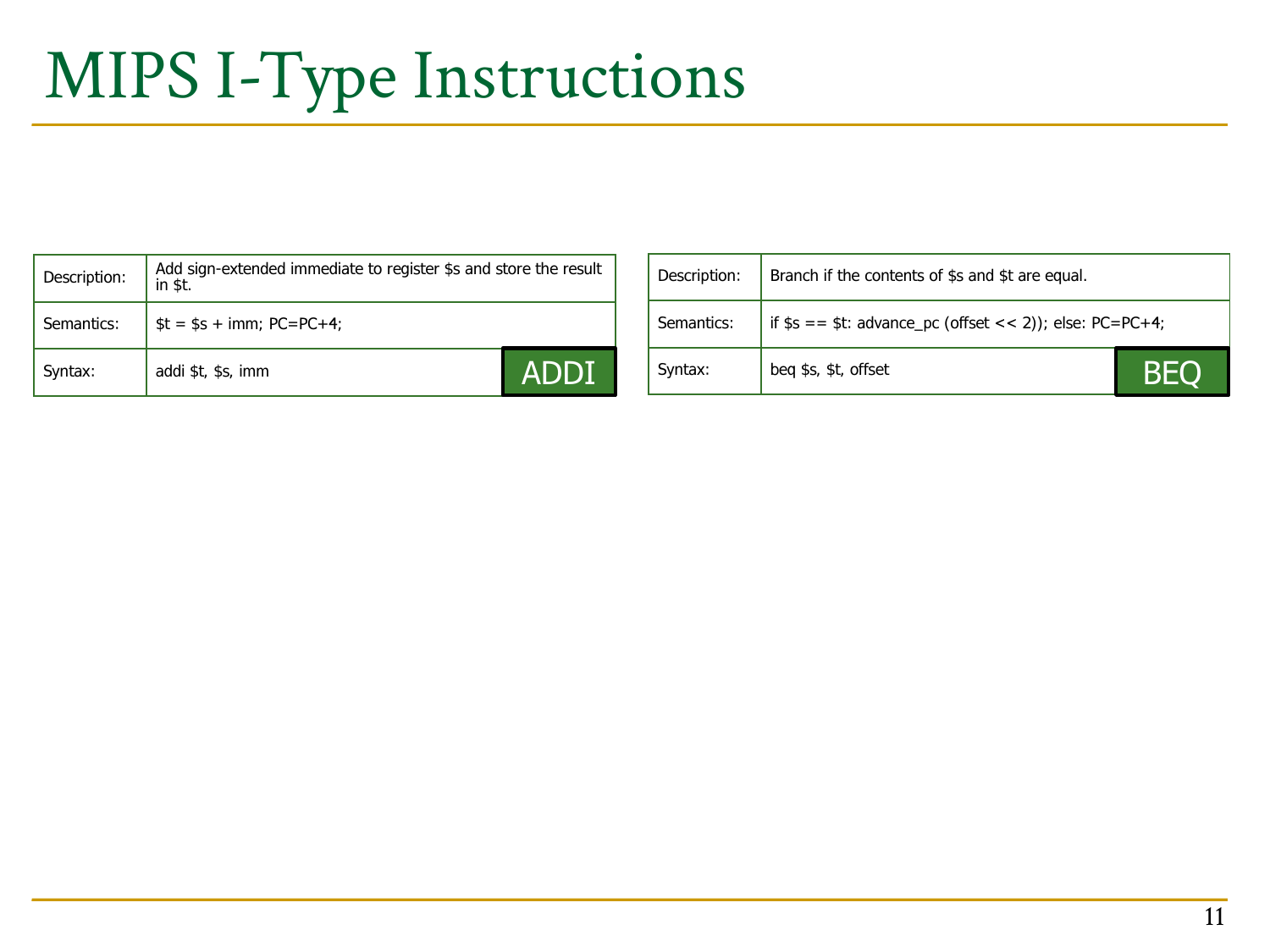

# MIPS I-Type Instructions
| Description: | Branch if the contents of $s and $t are equal. |
| --- | --- |
| Semantics: | if $s == $t: advance\_pc (offset << 2)); else: PC=PC+4; |
| Syntax: | beq $s, $t, offset |
| Description: | Add sign-extended immediate to register $s and store the result in $t. |
| --- | --- |
| Semantics: | $t = $s + imm; PC=PC+4; |
| Syntax: | addi $t, $s, imm |
ADDI
BEQ
11